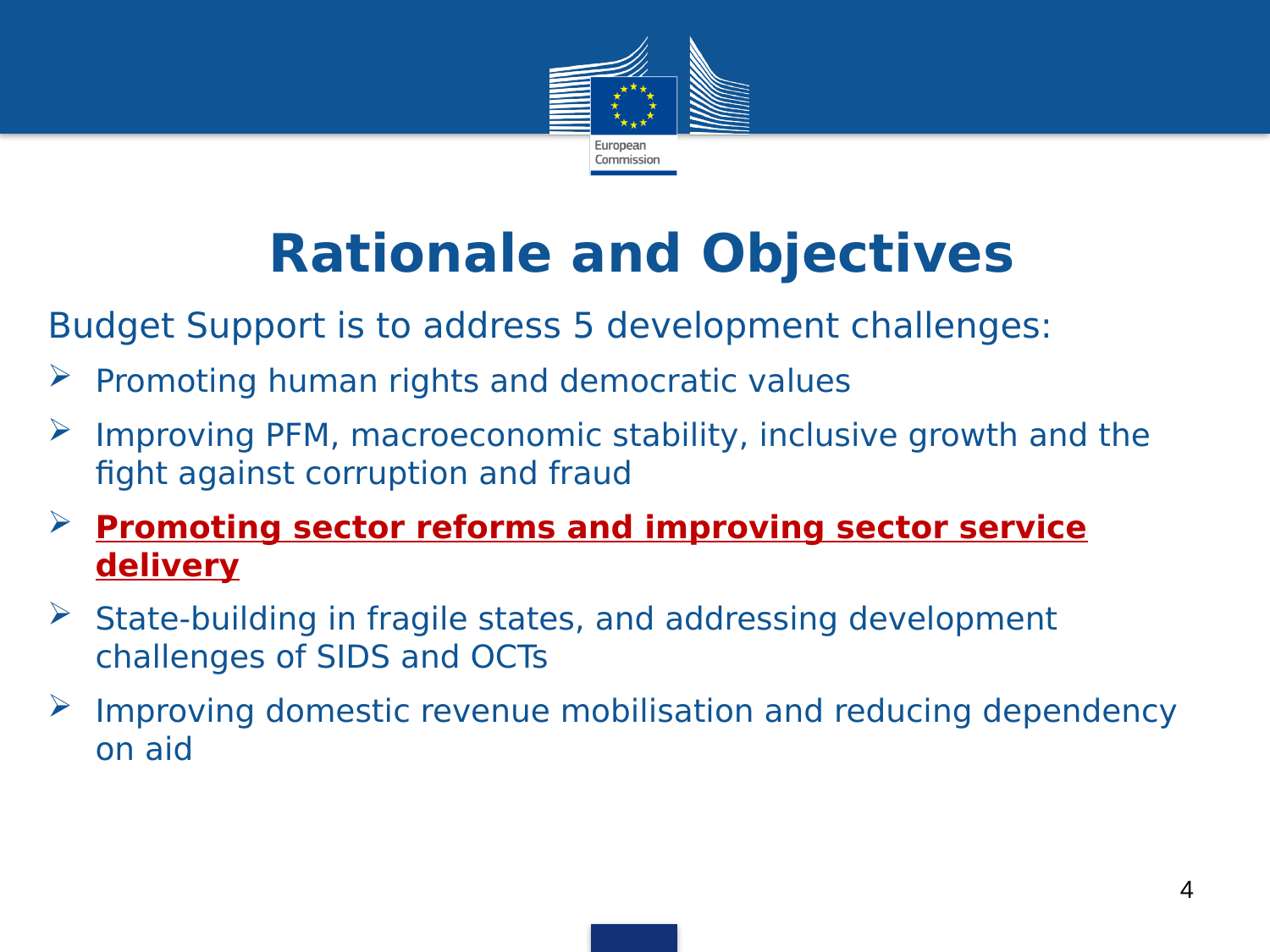

# Rationale and Objectives
Budget Support is to address 5 development challenges:
Promoting human rights and democratic values
Improving PFM, macroeconomic stability, inclusive growth and the fight against corruption and fraud
Promoting sector reforms and improving sector service delivery
State-building in fragile states, and addressing development challenges of SIDS and OCTs
Improving domestic revenue mobilisation and reducing dependency on aid

4